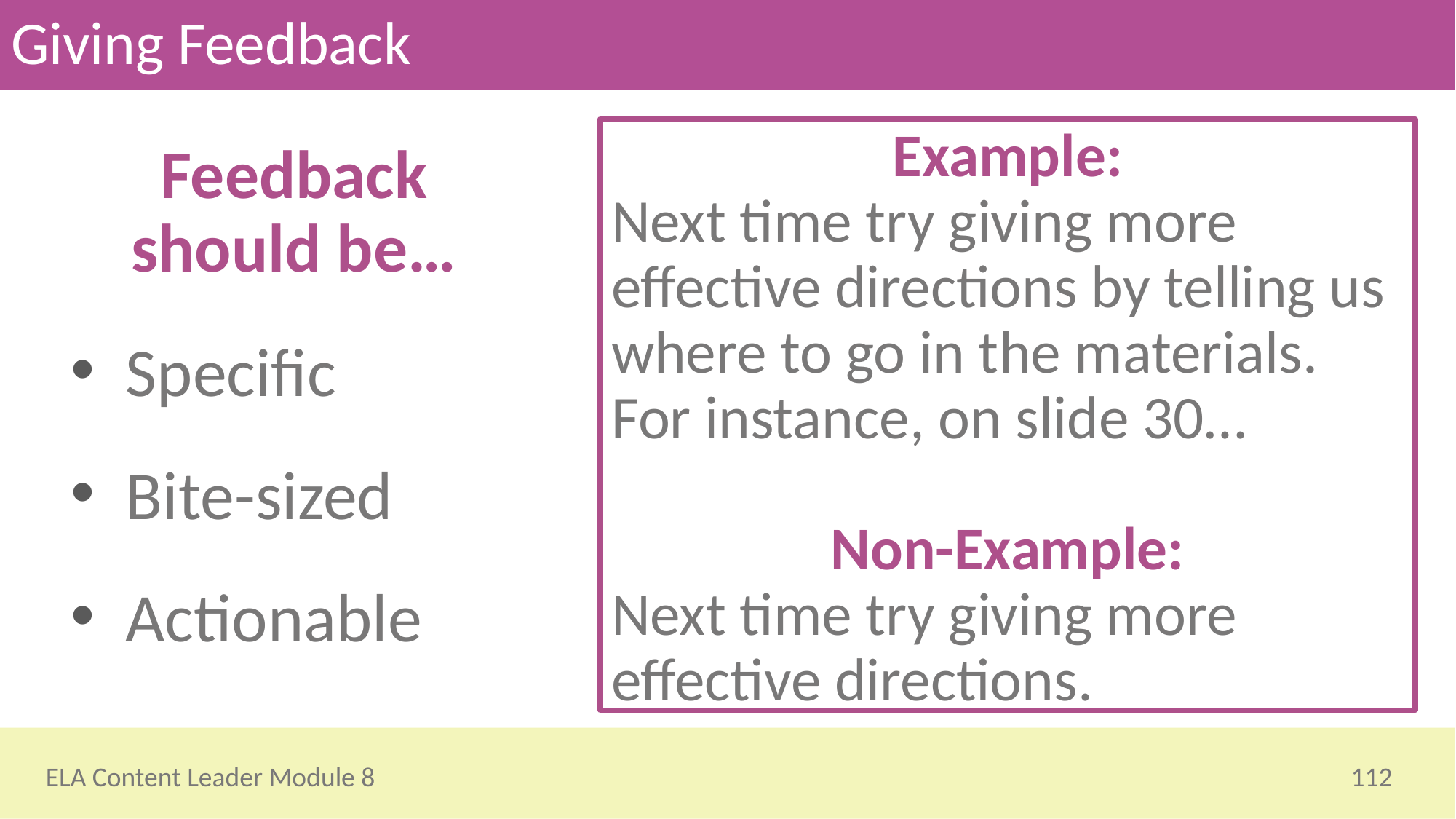

# Giving Feedback
Example:
Next time try giving more effective directions by telling us where to go in the materials.  For instance, on slide 30…

Non-Example:
Next time try giving more effective directions.

Feedback should be…
Specific
Bite-sized
Actionable
112